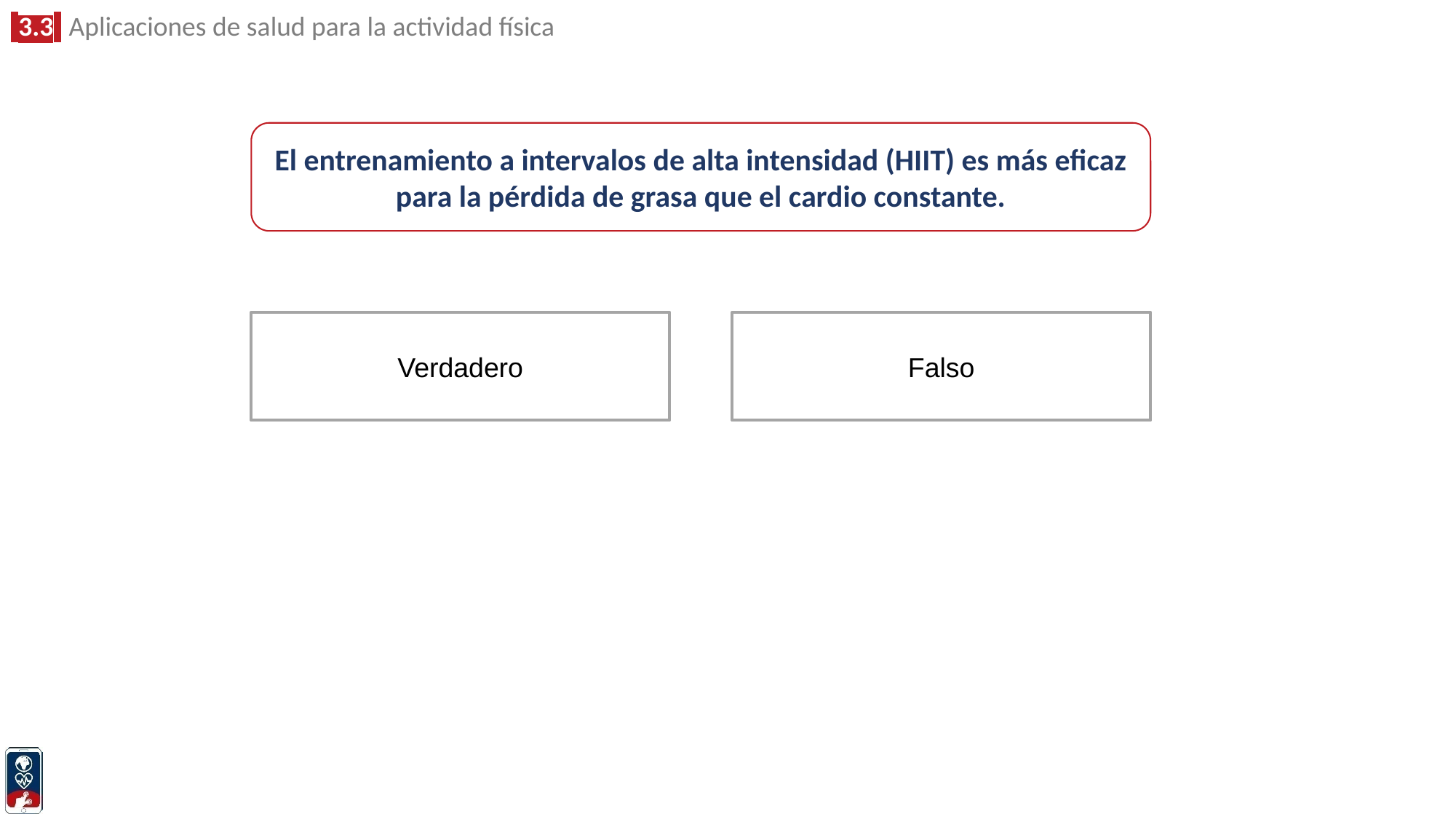

El entrenamiento a intervalos de alta intensidad (HIIT) es más eficaz para la pérdida de grasa que el cardio constante.
Verdadero
Falso